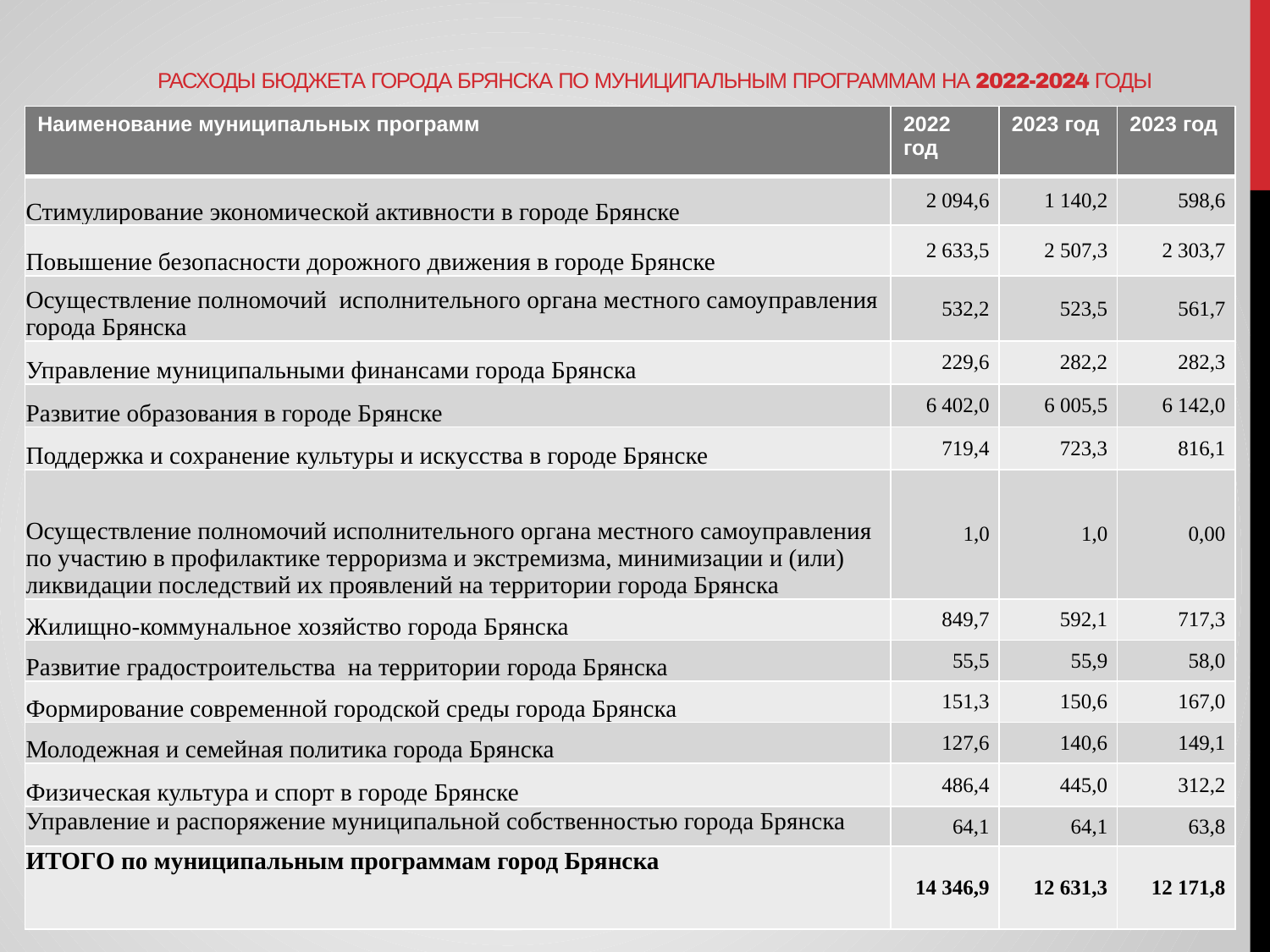

# Расходы бюджета города Брянска по муниципальным программам на 2022-2024 годы
| Наименование муниципальных программ | 2022 год | 2023 год | 2023 год |
| --- | --- | --- | --- |
| Стимулирование экономической активности в городе Брянске | 2 094,6 | 1 140,2 | 598,6 |
| Повышение безопасности дорожного движения в городе Брянске | 2 633,5 | 2 507,3 | 2 303,7 |
| Осуществление полномочий исполнительного органа местного самоуправления города Брянска | 532,2 | 523,5 | 561,7 |
| Управление муниципальными финансами города Брянска | 229,6 | 282,2 | 282,3 |
| Развитие образования в городе Брянске | 6 402,0 | 6 005,5 | 6 142,0 |
| Поддержка и сохранение культуры и искусства в городе Брянске | 719,4 | 723,3 | 816,1 |
| Осуществление полномочий исполнительного органа местного самоуправления по участию в профилактике терроризма и экстремизма, минимизации и (или) ликвидации последствий их проявлений на территории города Брянска | 1,0 | 1,0 | 0,00 |
| Жилищно-коммунальное хозяйство города Брянска | 849,7 | 592,1 | 717,3 |
| Развитие градостроительства на территории города Брянска | 55,5 | 55,9 | 58,0 |
| Формирование современной городской среды города Брянска | 151,3 | 150,6 | 167,0 |
| Молодежная и семейная политика города Брянска | 127,6 | 140,6 | 149,1 |
| Физическая культура и спорт в городе Брянске | 486,4 | 445,0 | 312,2 |
| Управление и распоряжение муниципальной собственностью города Брянска | 64,1 | 64,1 | 63,8 |
| ИТОГО по муниципальным программам город Брянска | 14 346,9 | 12 631,3 | 12 171,8 |